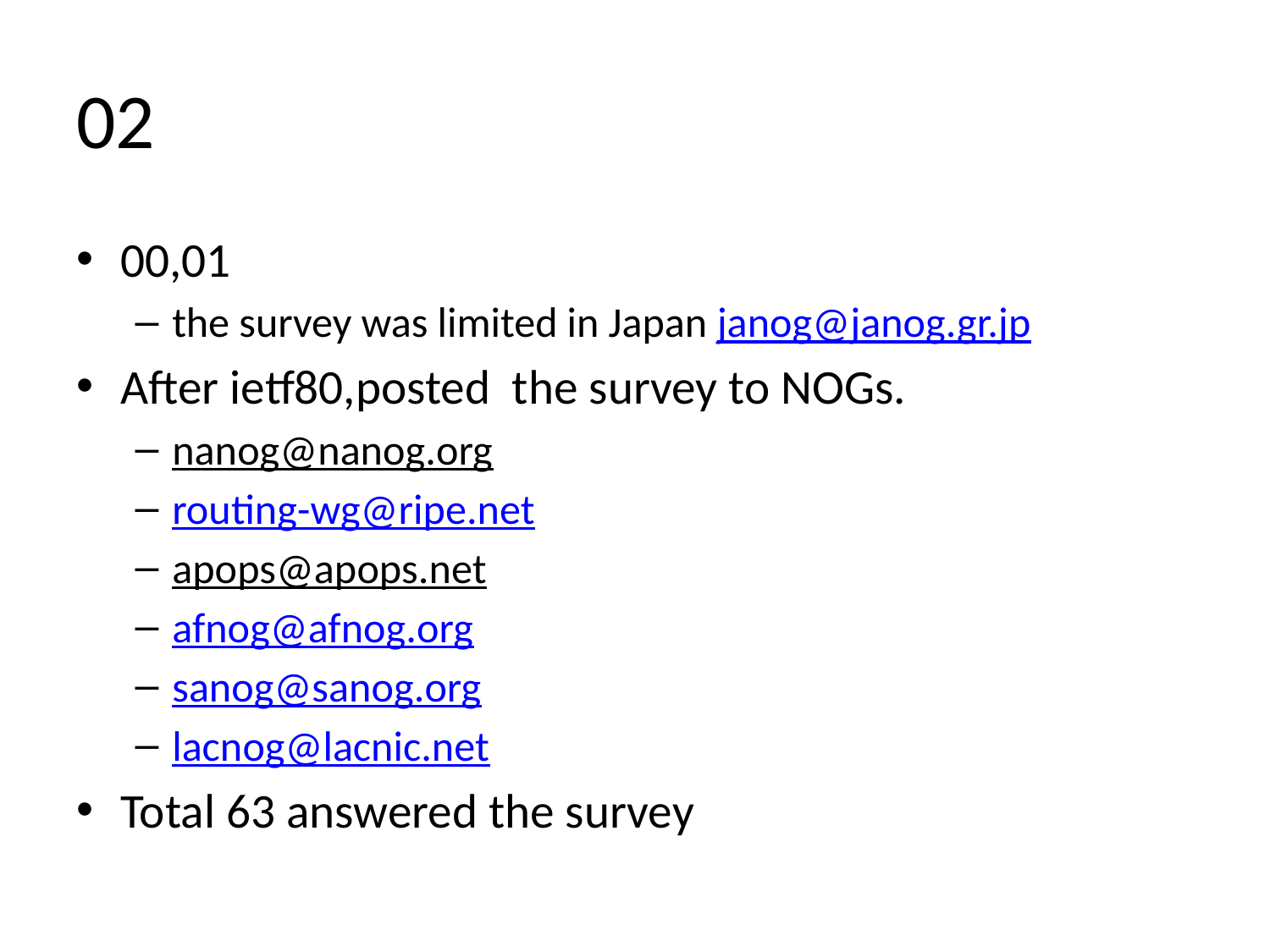

# 02
00,01
the survey was limited in Japan janog@janog.gr.jp
After ietf80,posted  the survey to NOGs.
nanog@nanog.org
routing-wg@ripe.net
apops@apops.net
afnog@afnog.org
sanog@sanog.org
lacnog@lacnic.net
Total 63 answered the survey